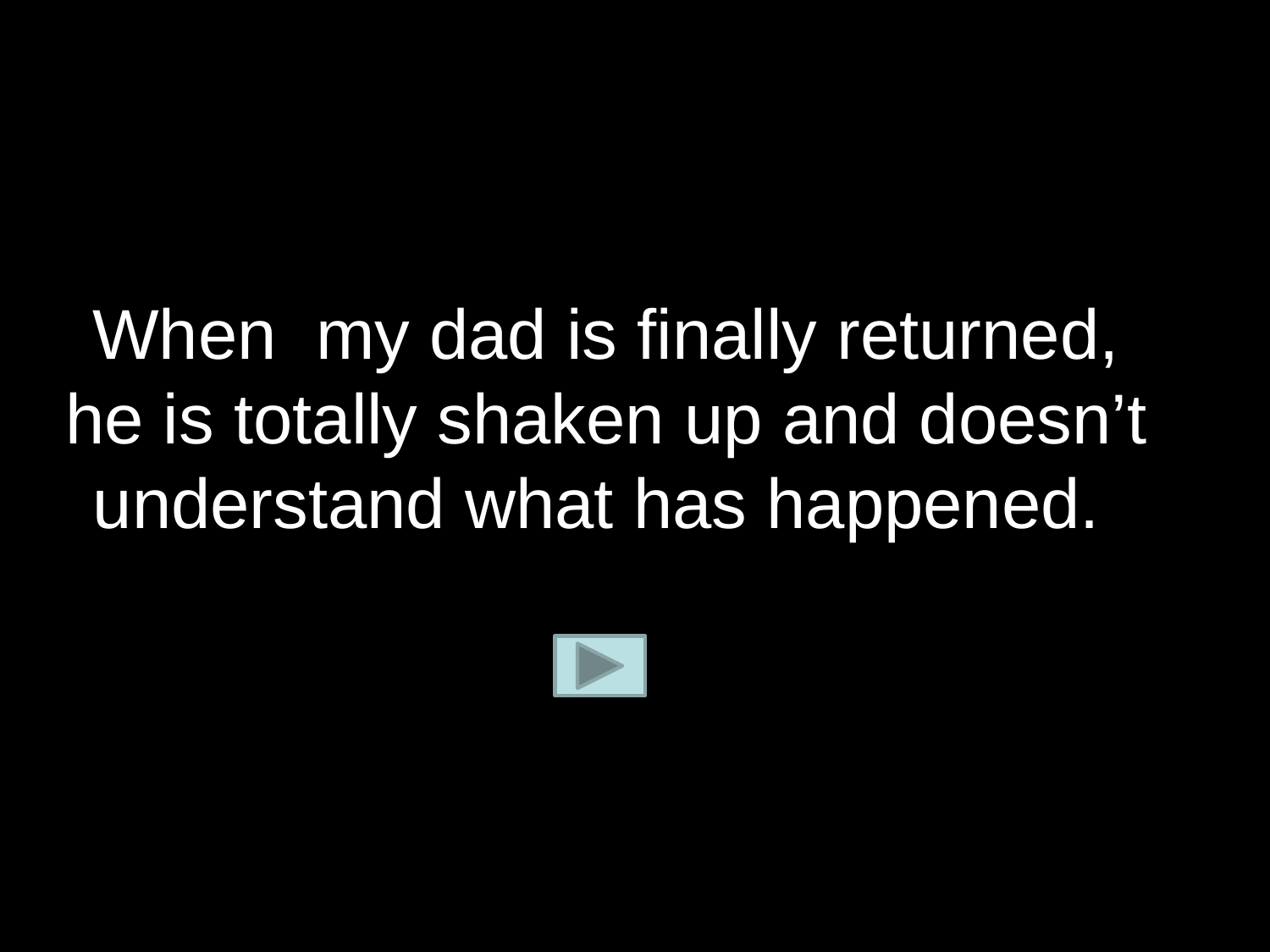

# When  my dad is finally returned, he is totally shaken up and doesn’t understand what has happened.